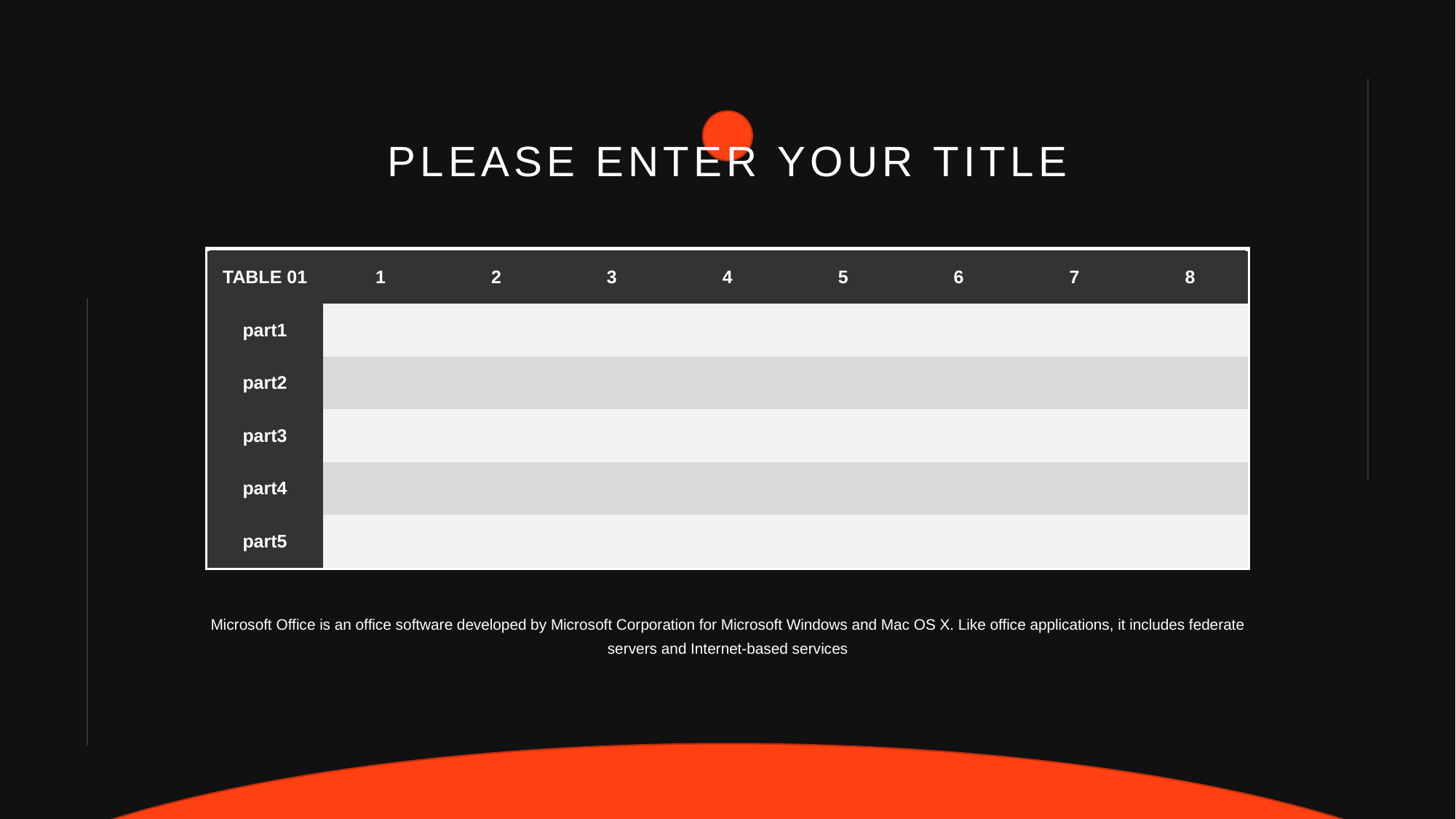

PLEASE ENTER YOUR TITLE
|  |
| --- |
| TABLE 01 | 1 | 2 | 3 | 4 | 5 | 6 | 7 | 8 |
| --- | --- | --- | --- | --- | --- | --- | --- | --- |
| part1 |  |  |  |  |  |  |  |  |
| part2 |  |  |  |  |  |  |  |  |
| part3 |  |  |  |  |  |  |  |  |
| part4 |  |  |  |  |  |  |  |  |
| part5 |  |  |  |  |  |  |  |  |
Microsoft Office is an office software developed by Microsoft Corporation for Microsoft Windows and Mac OS X. Like office applications, it includes federate servers and Internet-based services